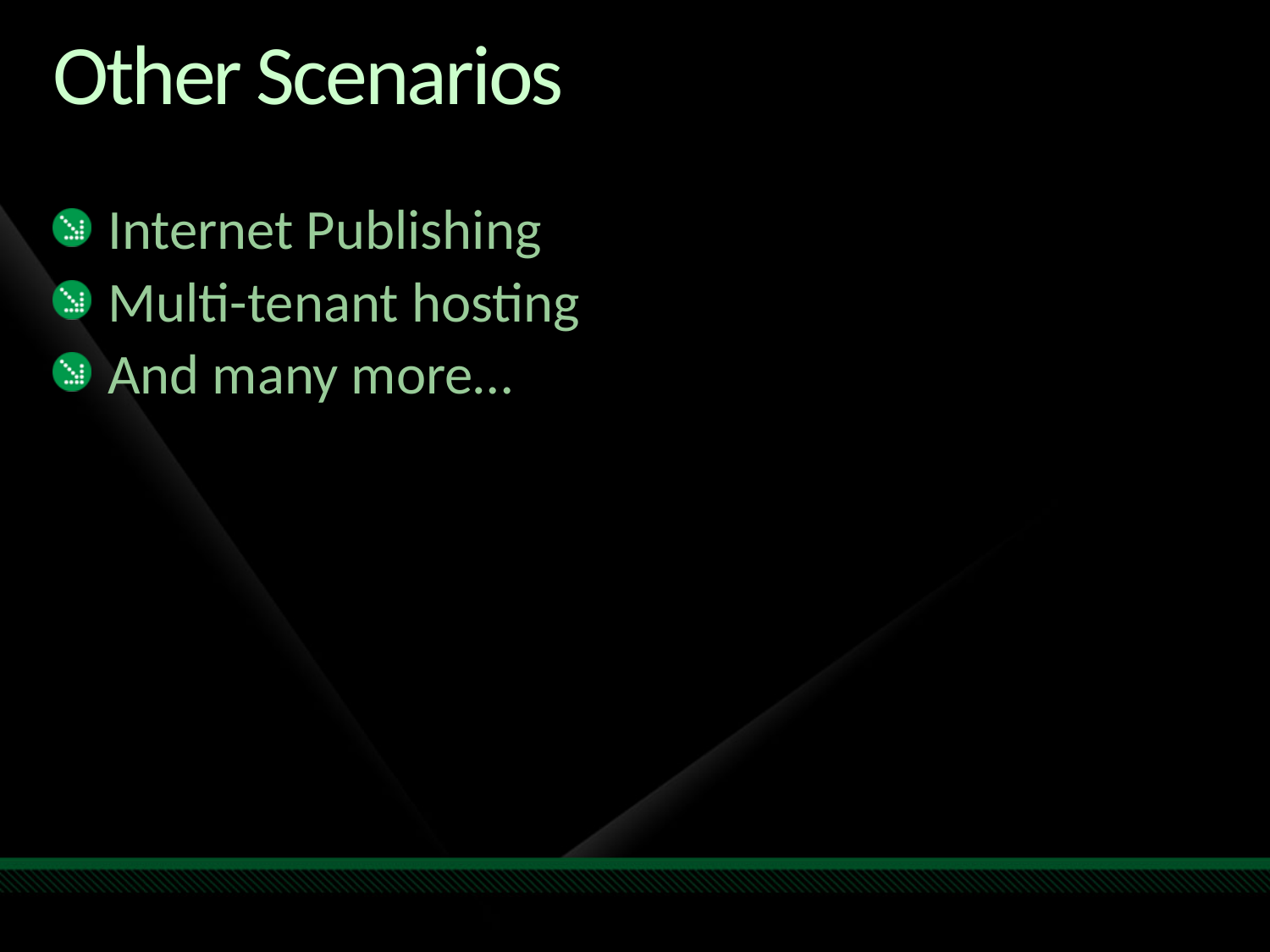

# Other Scenarios
Internet Publishing
Multi-tenant hosting
And many more…